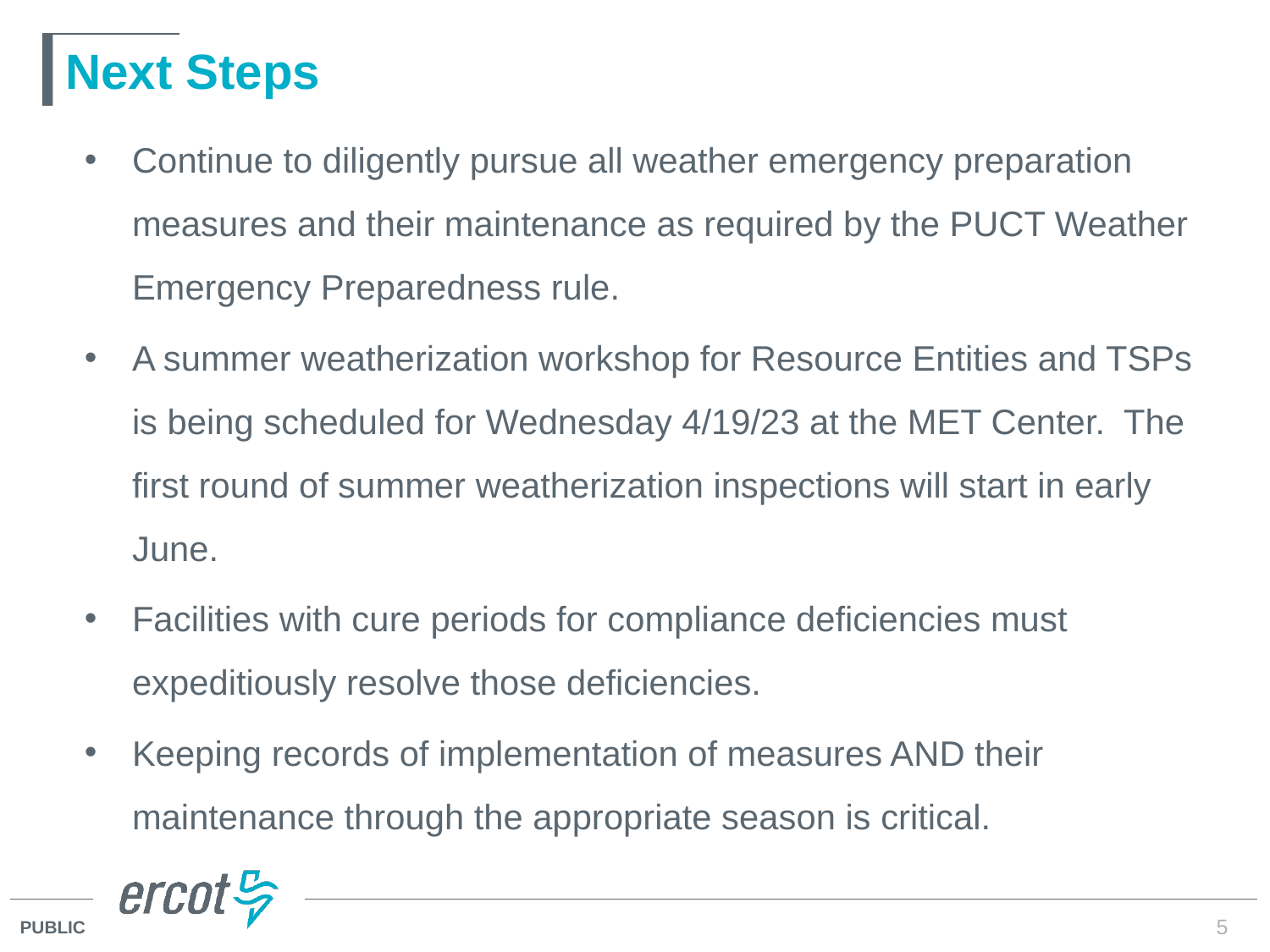

# Next Steps
Continue to diligently pursue all weather emergency preparation measures and their maintenance as required by the PUCT Weather Emergency Preparedness rule.
A summer weatherization workshop for Resource Entities and TSPs is being scheduled for Wednesday 4/19/23 at the MET Center.  The first round of summer weatherization inspections will start in early June.
Facilities with cure periods for compliance deficiencies must expeditiously resolve those deficiencies.
Keeping records of implementation of measures AND their maintenance through the appropriate season is critical.

5